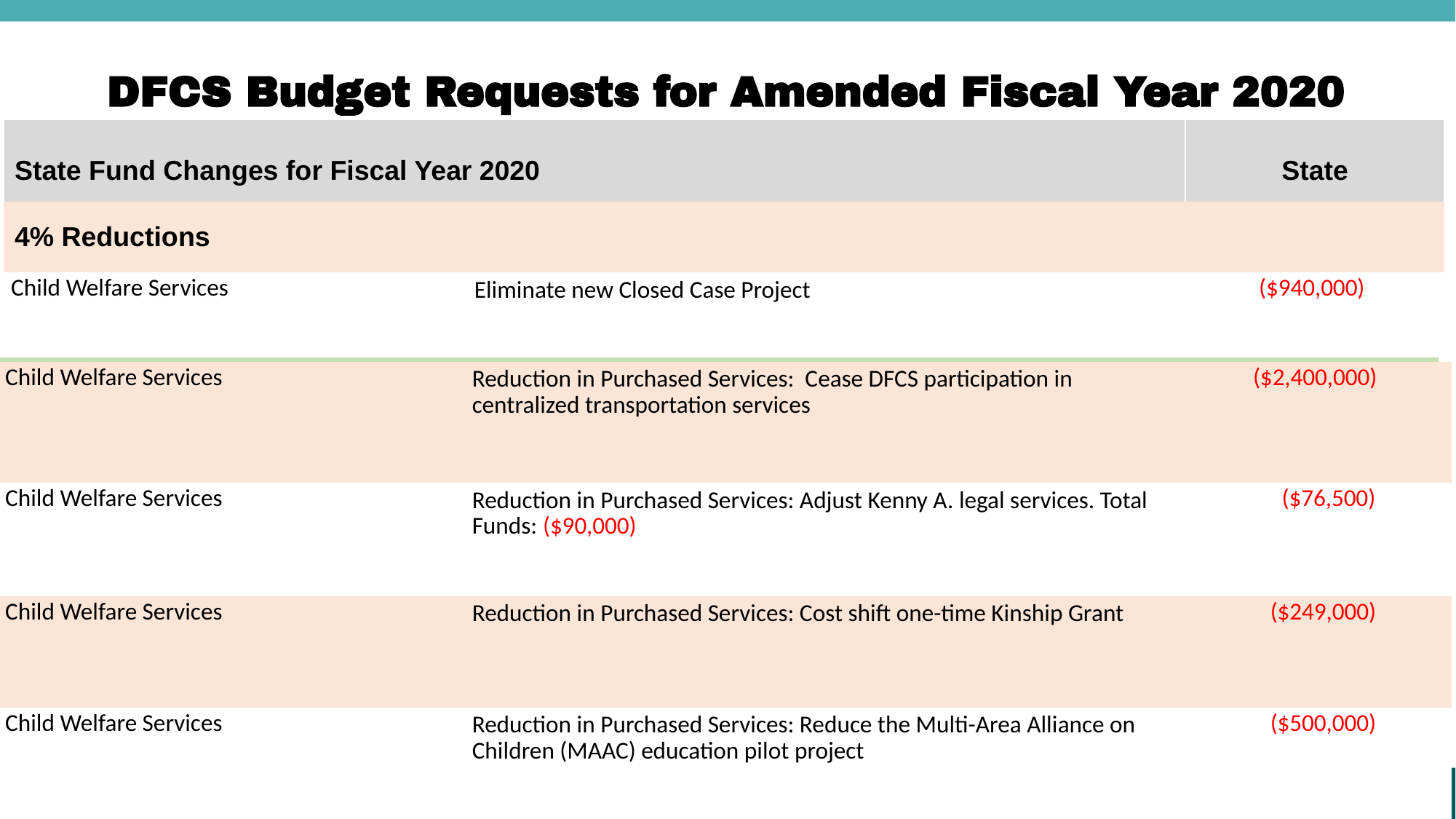

# DFCS Budget Requests for Amended Fiscal Year 2020
| State Fund Changes for Fiscal Year 2020 | State |
| --- | --- |
| 4% Reductions |  |

| Child Welfare Services | Eliminate new Closed Case Project | ($940,000) |
| --- | --- | --- |
| Departmental Administration | Set hiring limitations on DFCS Administration. Total Funds: ($574,356) Defer new Closed Case Project. | ($940,000) |
| Child Welfare Services | Reduction in Purchased Services: Cease DFCS participation in centralized transportation services | ($2,400,000) |
| --- | --- | --- |
| Child Welfare Services | Reduction in Purchased Services: Adjust Kenny A. legal services. Total Funds: ($90,000) | ($76,500) |
| Child Welfare Services | Reduction in Purchased Services: Cost shift one-time Kinship Grant | ($249,000) |
| Child Welfare Services | Reduction in Purchased Services: Reduce the Multi-Area Alliance on Children (MAAC) education pilot project | ($500,000) |
|  |  |
| --- | --- |
9/10/19
Office of Budget Administration